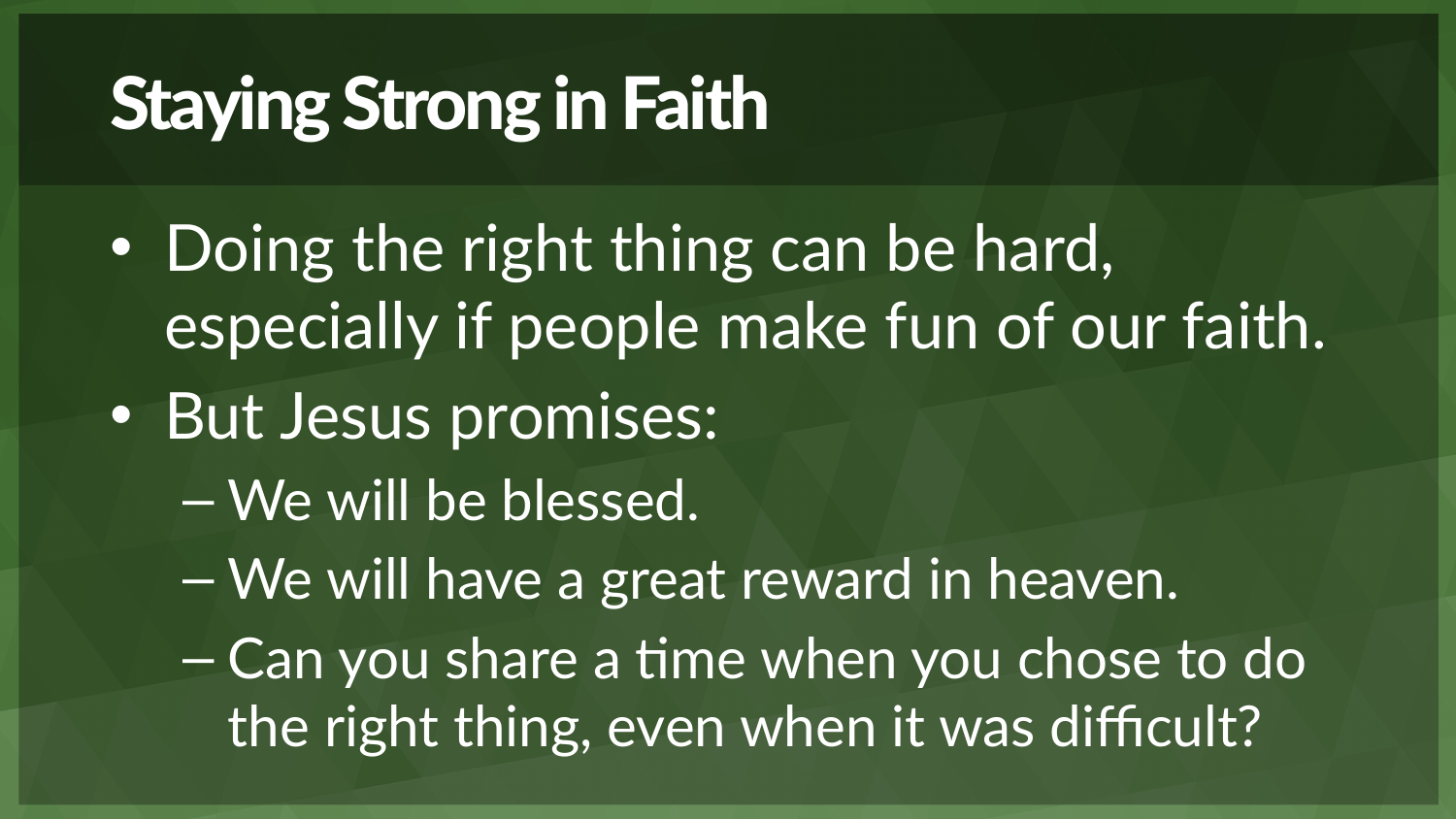

# Staying Strong in Faith
Doing the right thing can be hard, especially if people make fun of our faith.
But Jesus promises:
We will be blessed.
We will have a great reward in heaven.
Can you share a time when you chose to do the right thing, even when it was difficult?